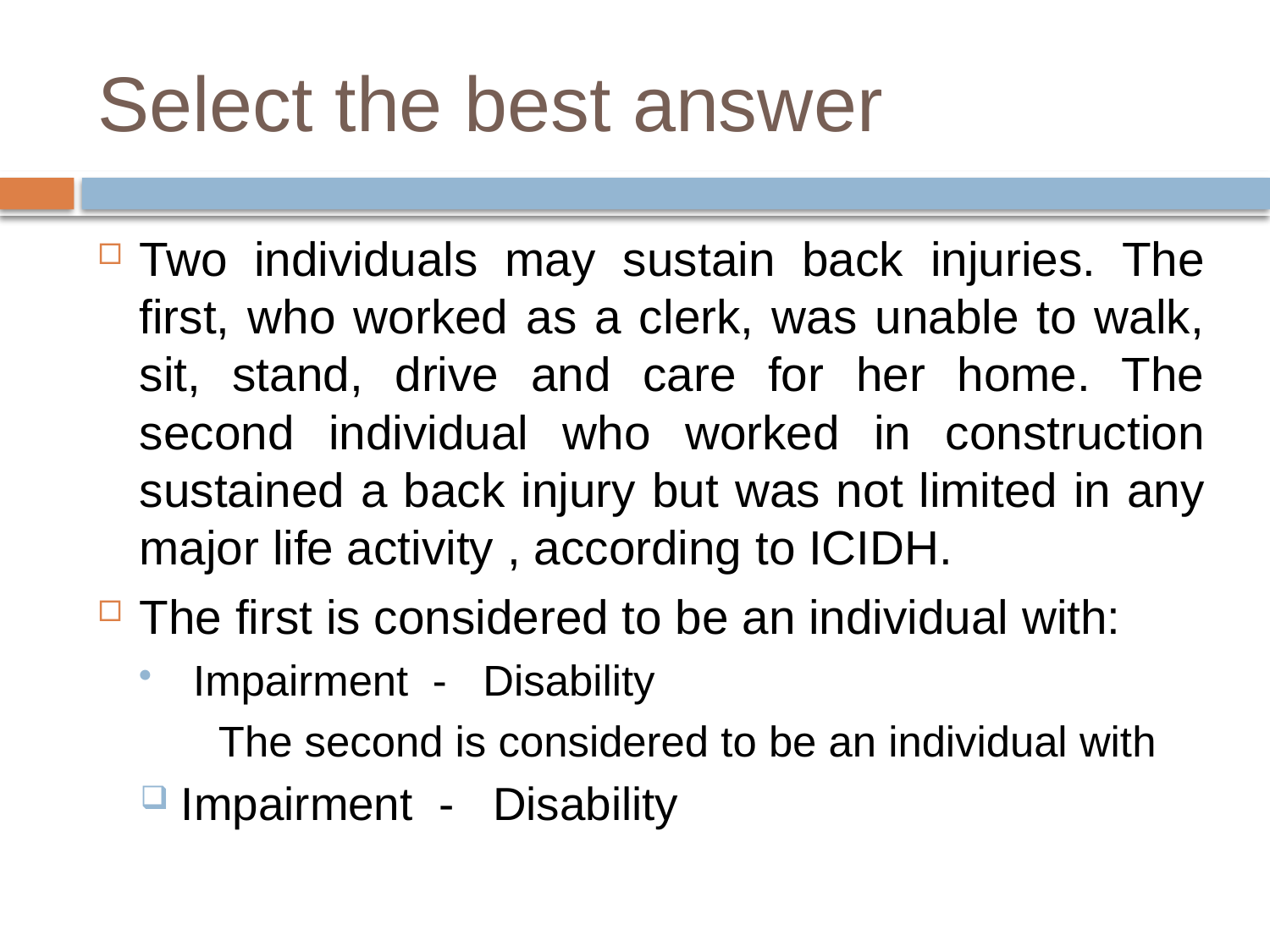

# Select the best answer
Two individuals may sustain back injuries. The first, who worked as a clerk, was unable to walk, sit, stand, drive and care for her home. The second individual who worked in construction sustained a back injury but was not limited in any major life activity , according to ICIDH.
The first is considered to be an individual with:
 Impairment  -   Disability
The second is considered to be an individual with
Impairment  -   Disability